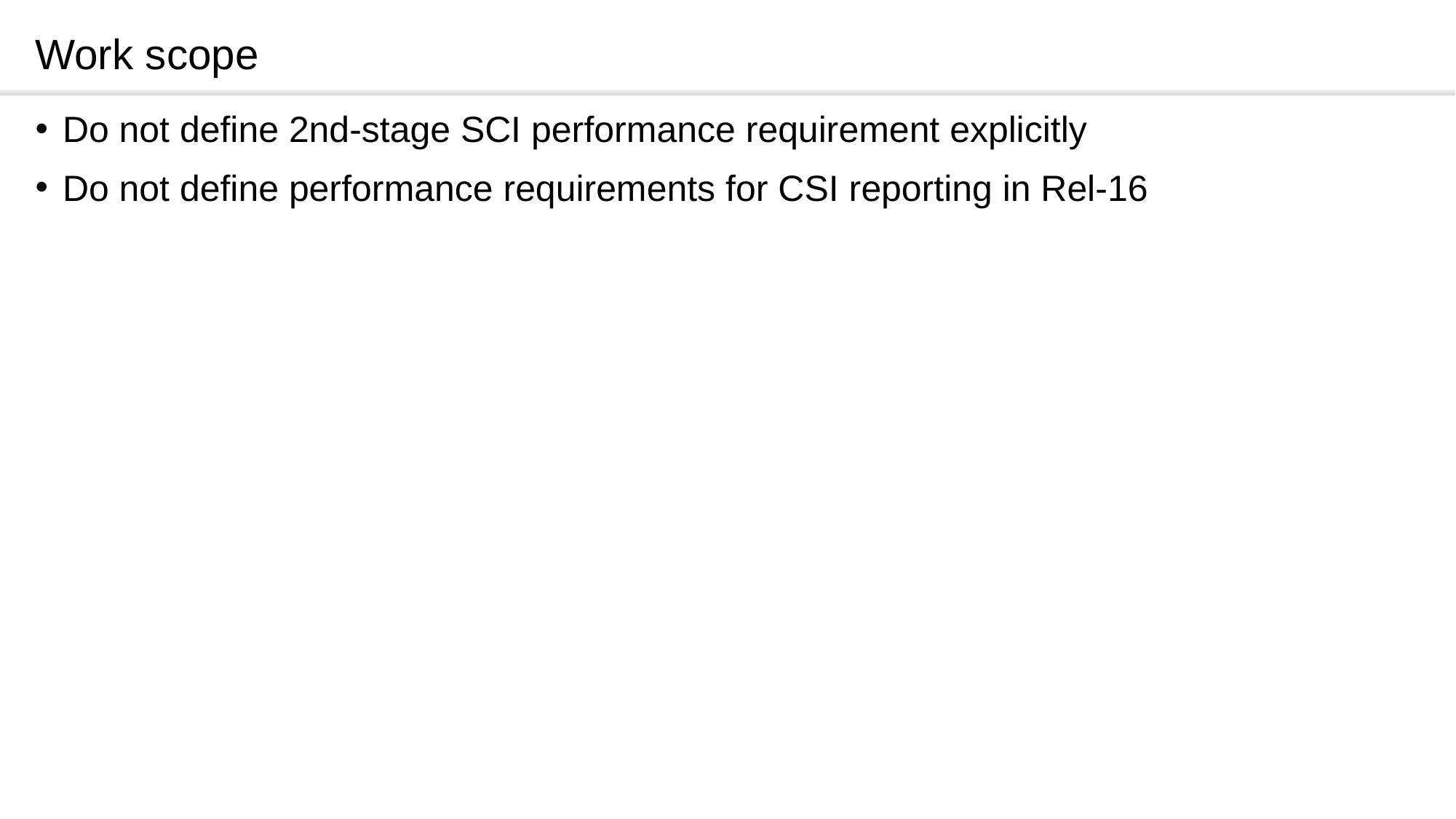

# Work scope
Do not define 2nd-stage SCI performance requirement explicitly
Do not define performance requirements for CSI reporting in Rel-16